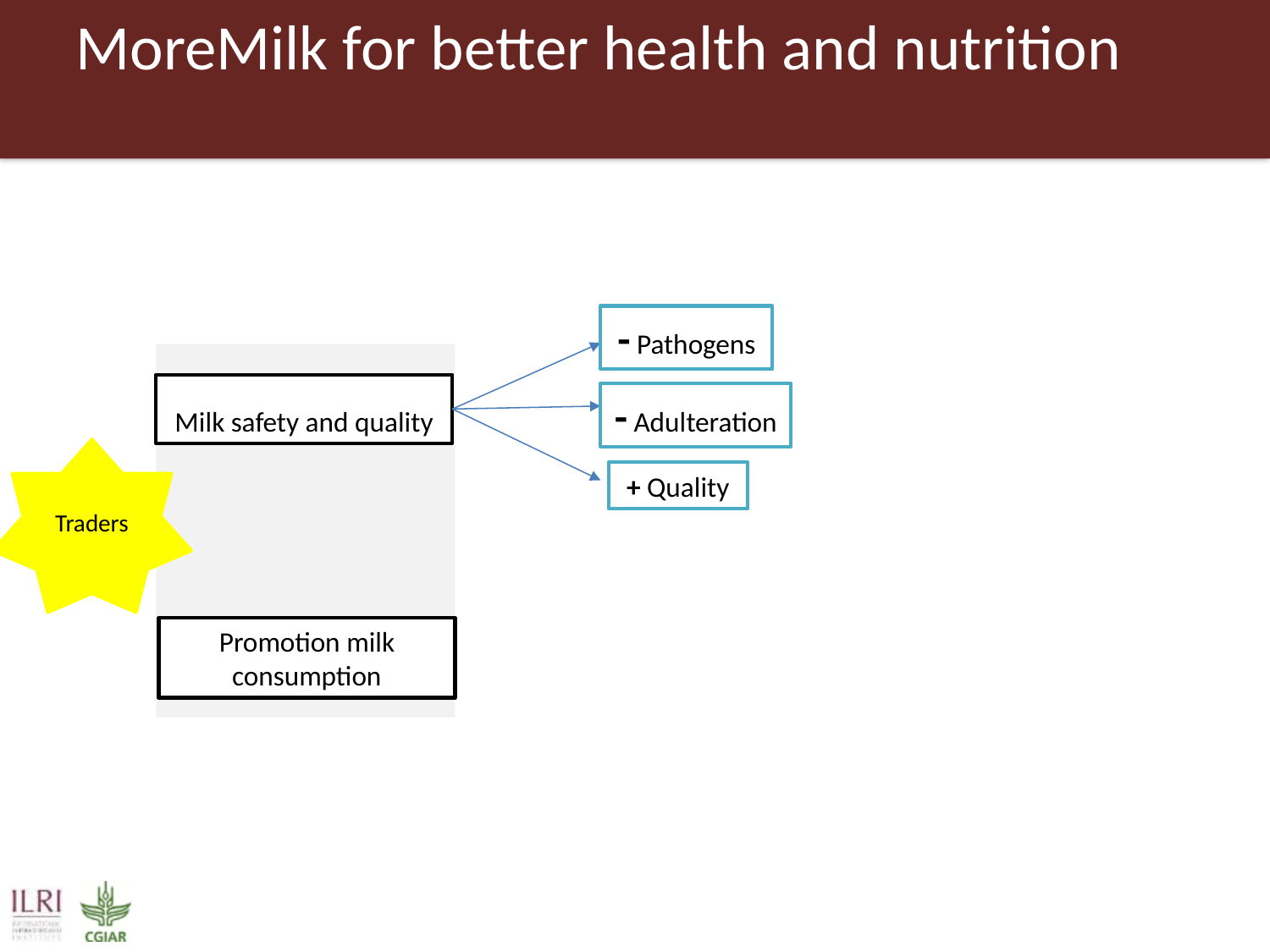

# MoreMilk for better health and nutrition
- Pathogens

Milk safety and quality
- Adulteration
Traders
+ Quality
Promotion milk consumption